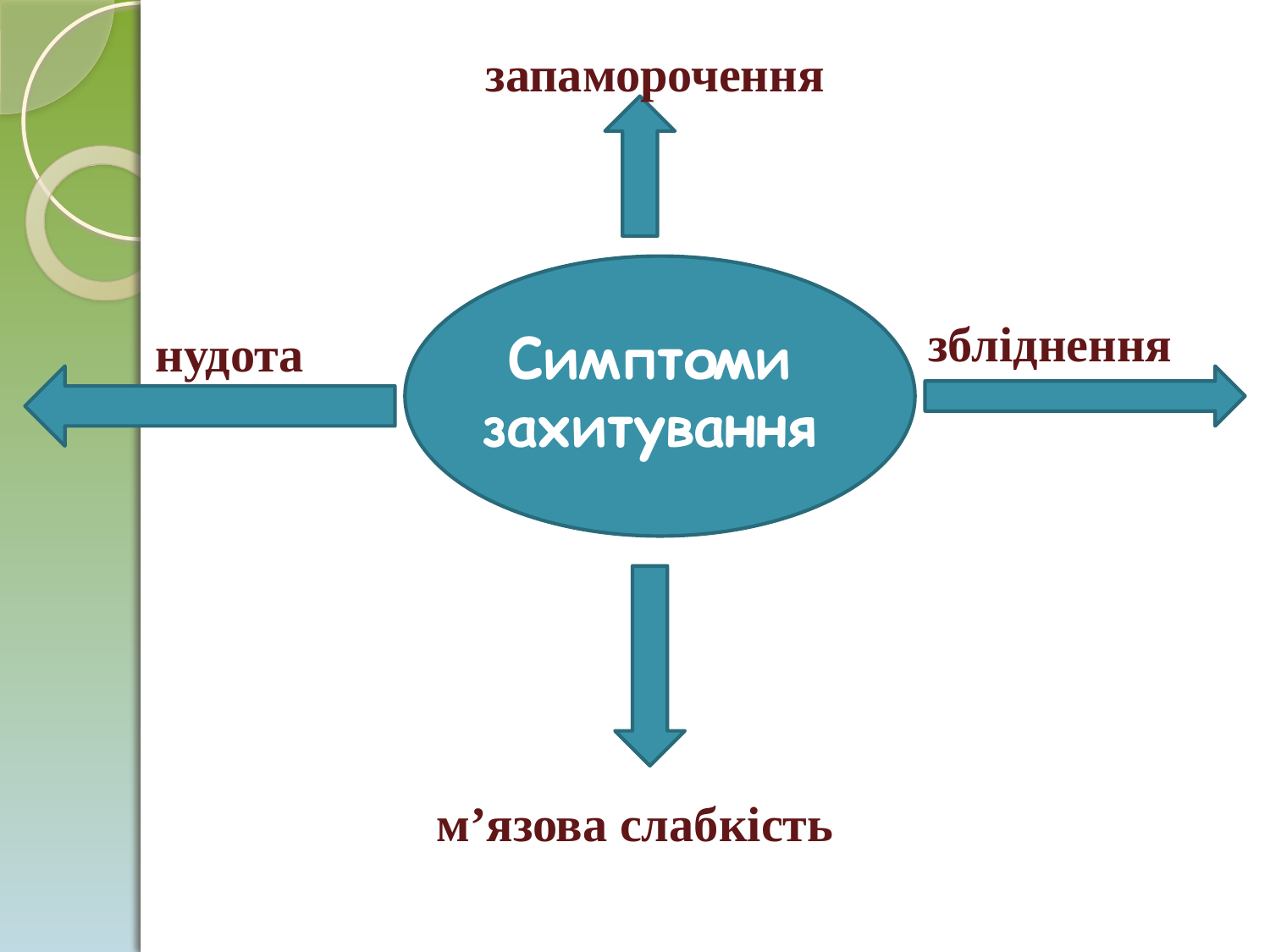

запаморочення

збліднення
нудота
Симптоми захитування

м’язова слабкість